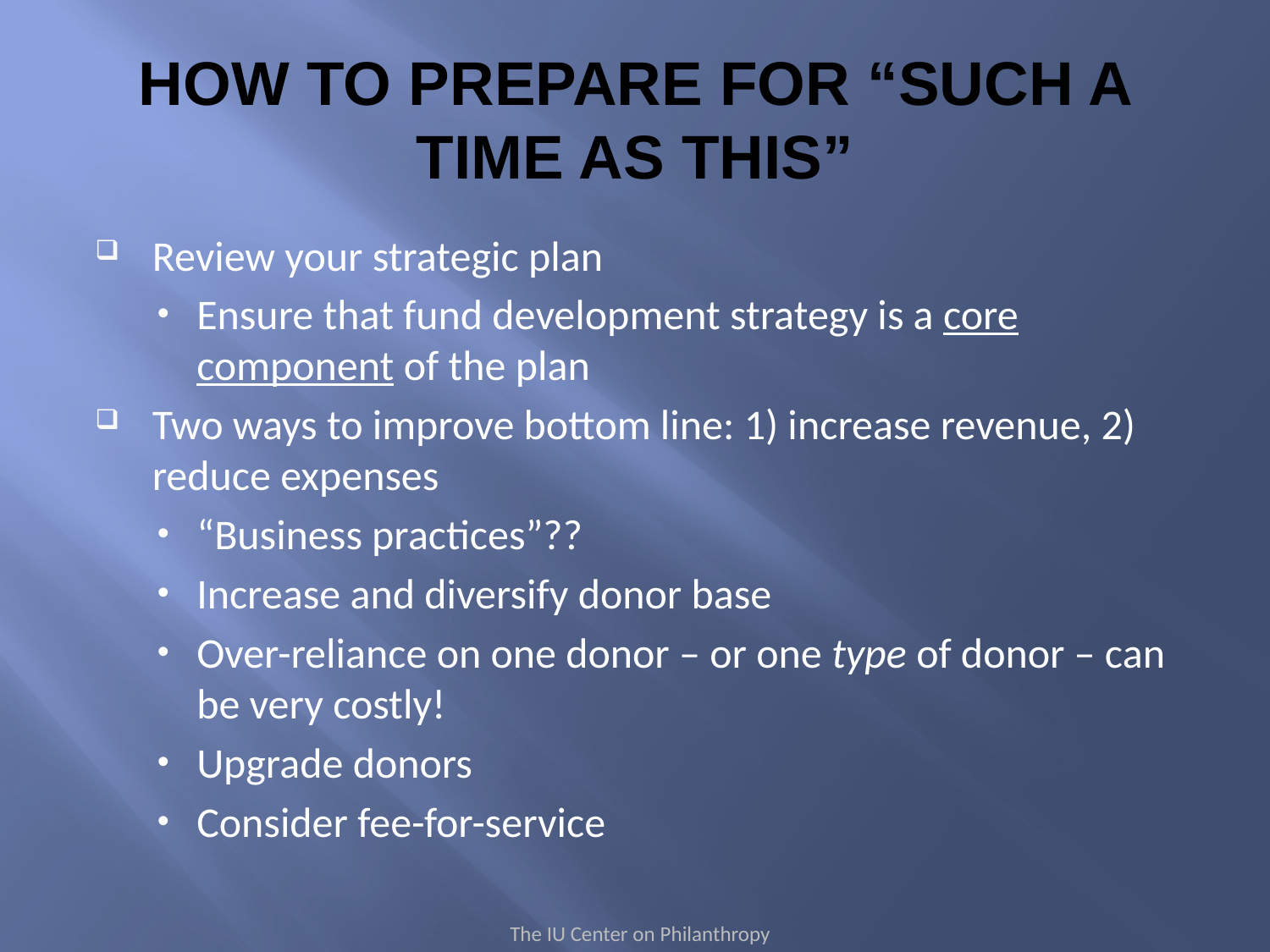

# HOW TO PREPARE FOR “SUCH A TIME AS THIS”
Review your strategic plan
Ensure that fund development strategy is a core component of the plan
Two ways to improve bottom line: 1) increase revenue, 2) reduce expenses
“Business practices”??
Increase and diversify donor base
Over-reliance on one donor – or one type of donor – can be very costly!
Upgrade donors
Consider fee-for-service

The IU Center on Philanthropy